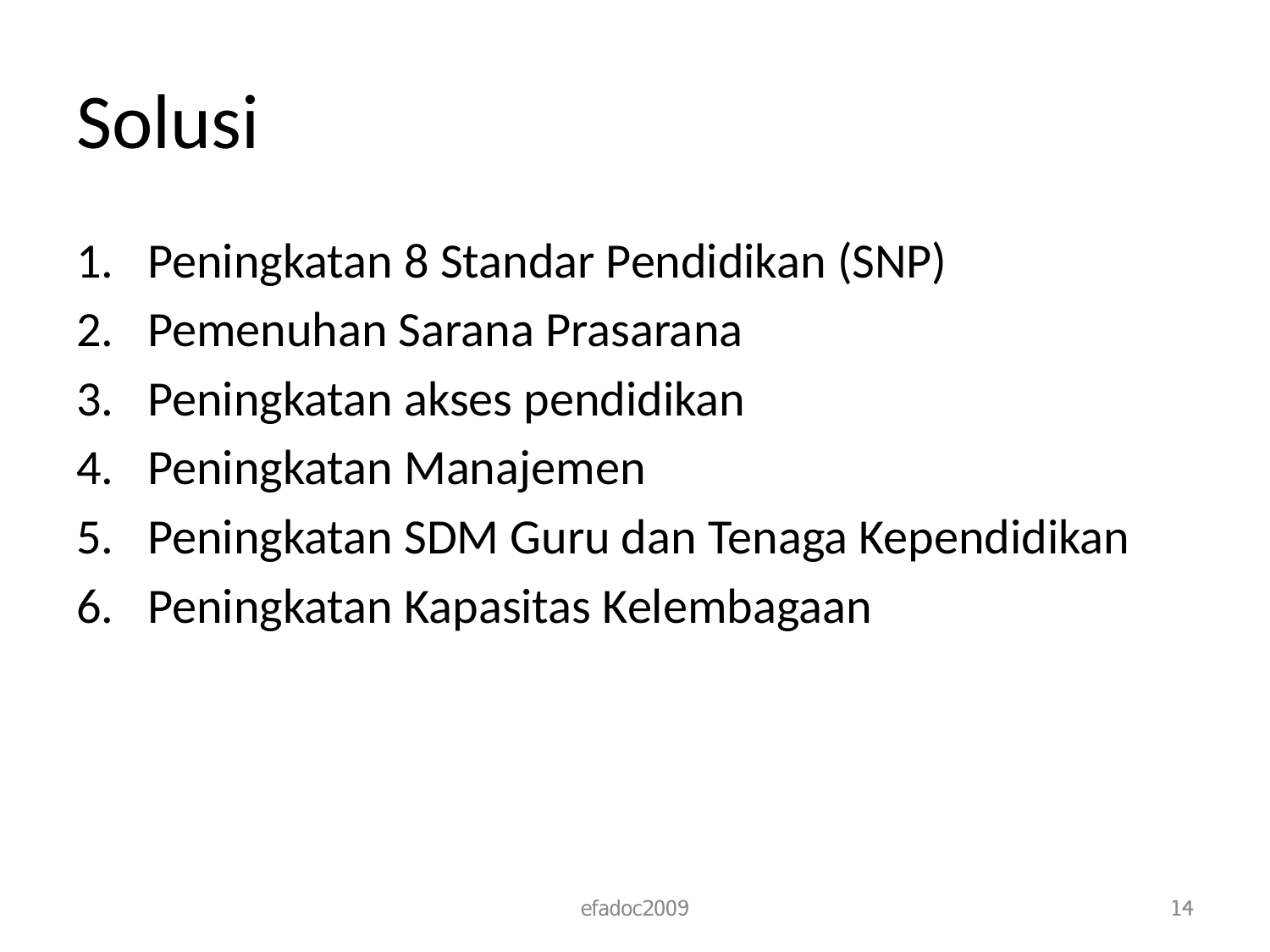

# Solusi
Peningkatan 8 Standar Pendidikan (SNP)
Pemenuhan Sarana Prasarana
Peningkatan akses pendidikan
Peningkatan Manajemen
Peningkatan SDM Guru dan Tenaga Kependidikan
Peningkatan Kapasitas Kelembagaan
efadoc2009
14